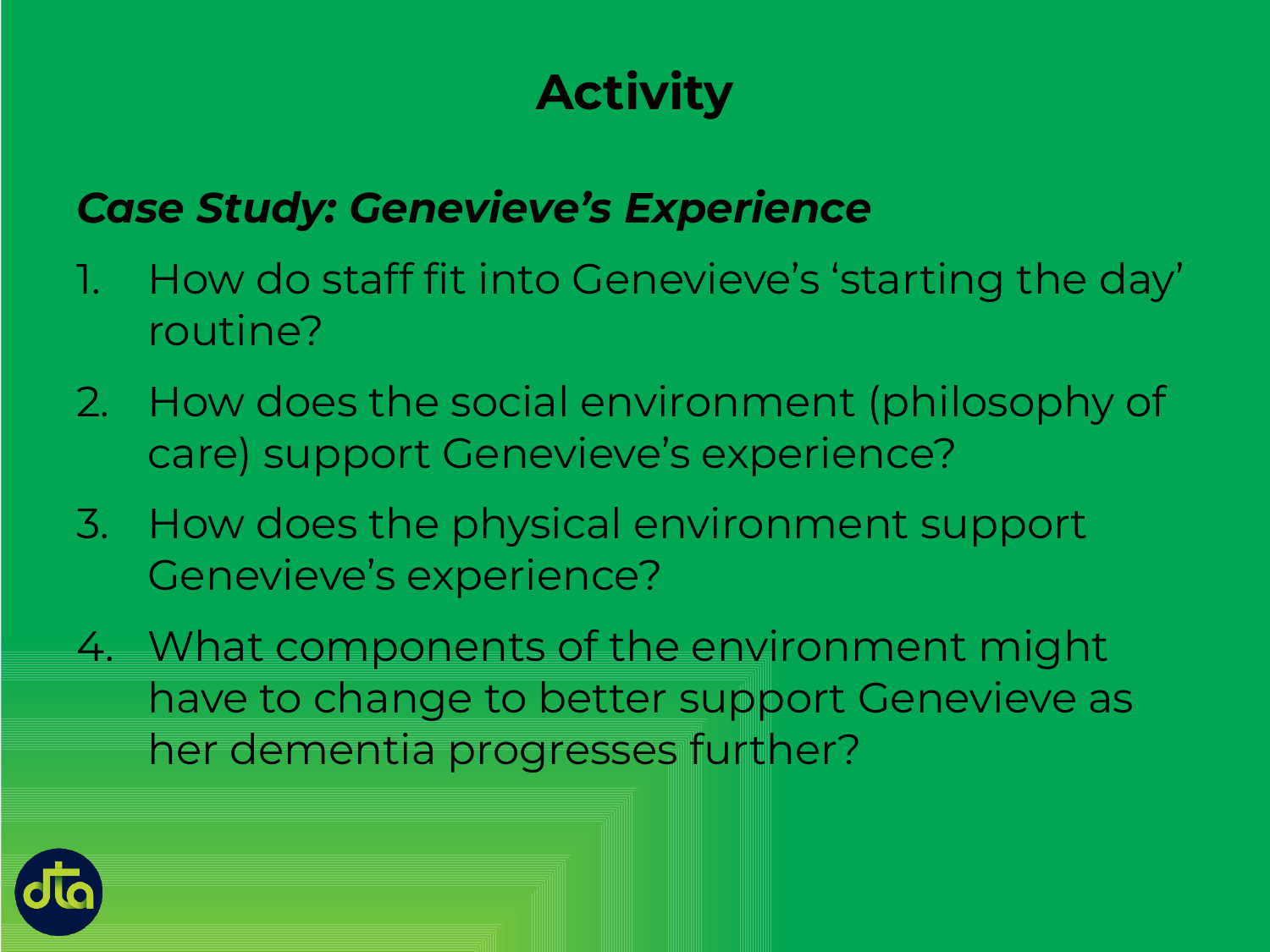

Activity
Case Study: Genevieve’s Experience
How do staff fit into Genevieve’s ‘starting the day’ routine?
How does the social environment (philosophy of care) support Genevieve’s experience?
How does the physical environment support Genevieve’s experience?
What components of the environment might have to change to better support Genevieve as her dementia progresses further?